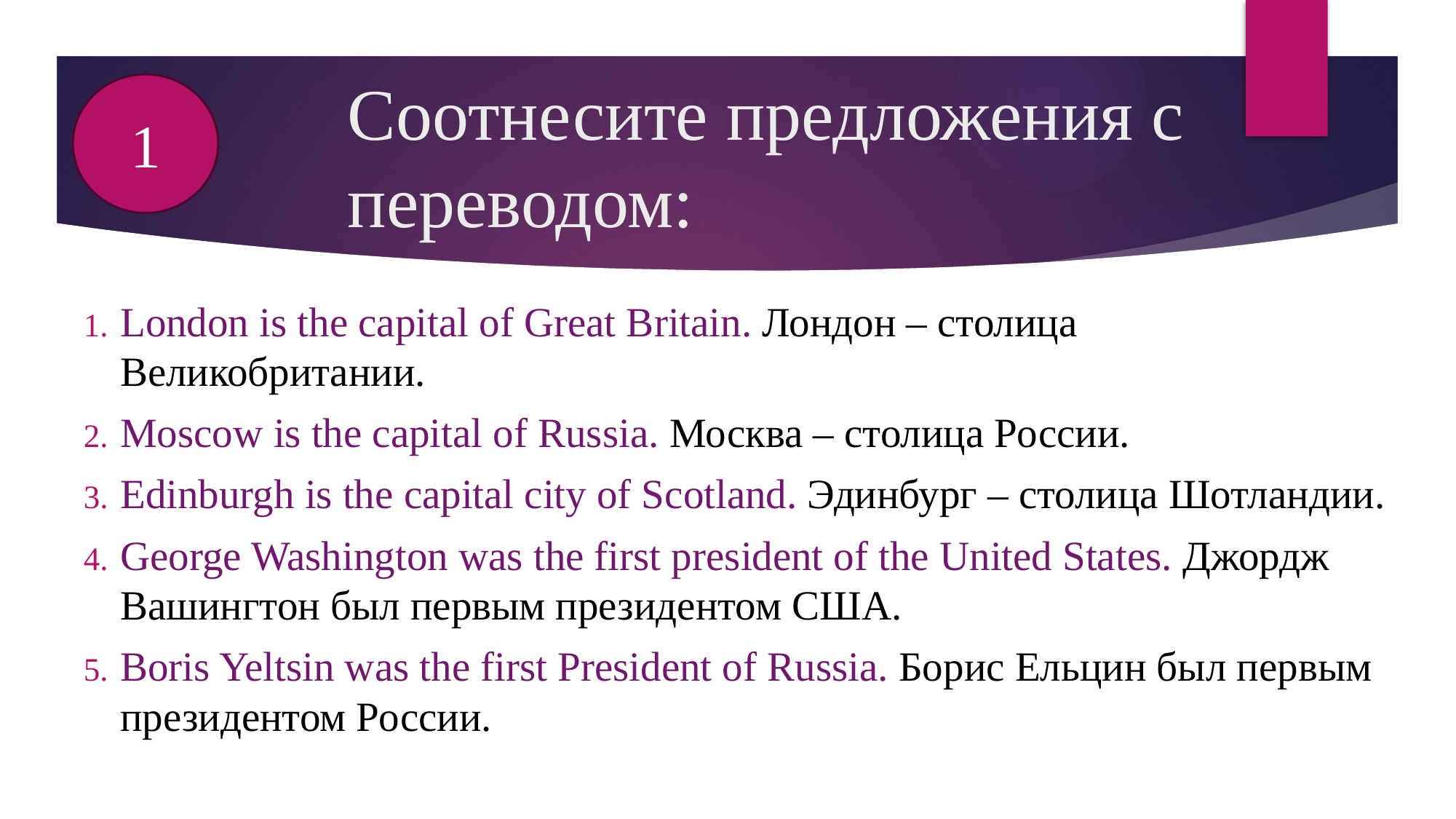

1
# Соотнесите предложения с переводом:
London is the capital of Great Britain. Лондон – столица Великобритании.
Moscow is the capital of Russia. Москва – столица России.
Edinburgh is the capital city of Scotland. Эдинбург – столица Шотландии.
George Washington was the first president of the United States. Джордж Вашингтон был первым президентом США.
Boris Yeltsin was the first President of Russia. Борис Ельцин был первым президентом России.